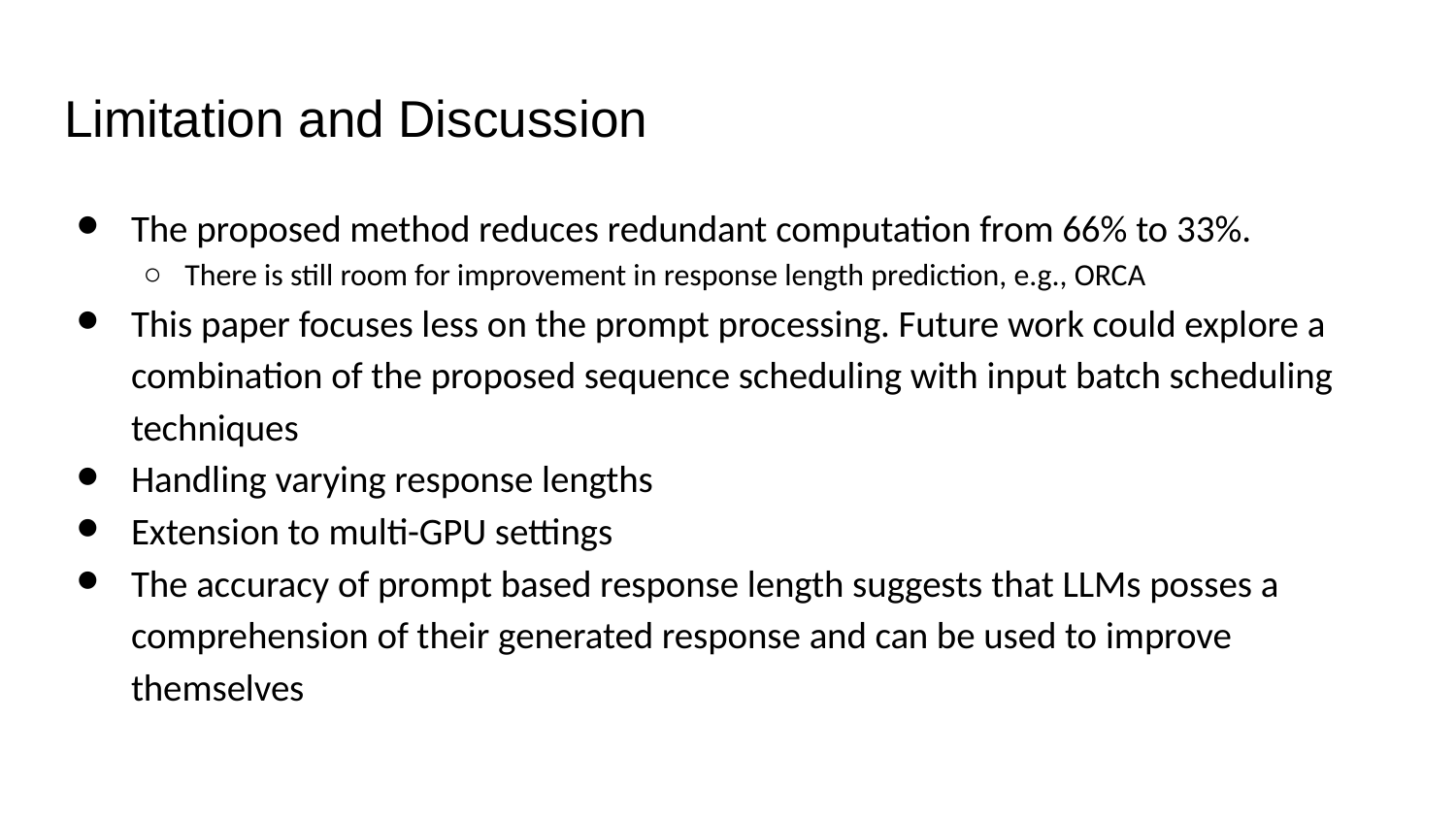

# Limitation and Discussion
The proposed method reduces redundant computation from 66% to 33%.
There is still room for improvement in response length prediction, e.g., ORCA
This paper focuses less on the prompt processing. Future work could explore a combination of the proposed sequence scheduling with input batch scheduling techniques
Handling varying response lengths
Extension to multi-GPU settings
The accuracy of prompt based response length suggests that LLMs posses a comprehension of their generated response and can be used to improve themselves